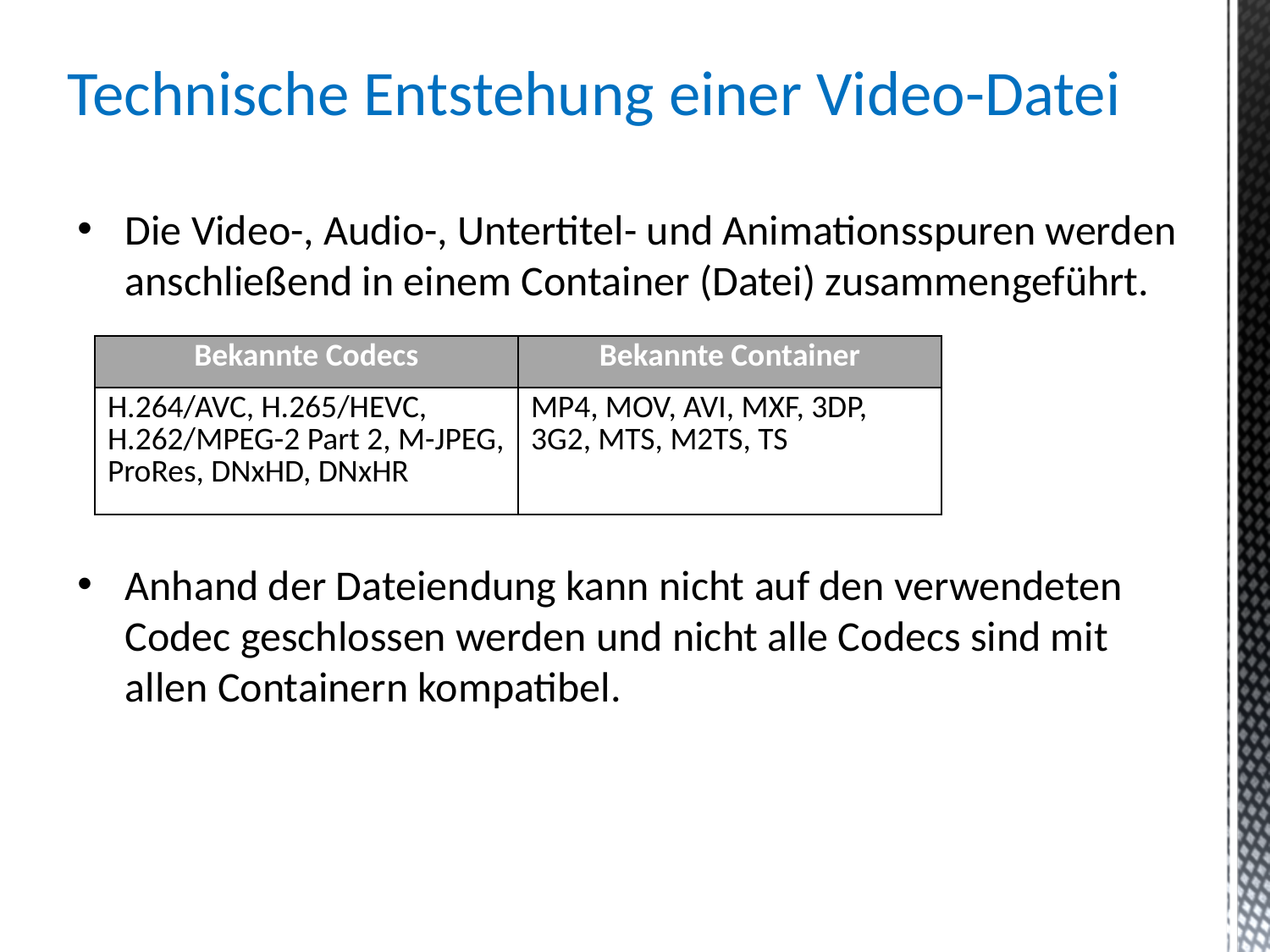

Technische Entstehung einer Video-Datei
Die Video-, Audio-, Untertitel- und Animationsspuren werden anschließend in einem Container (Datei) zusammengeführt.

Anhand der Dateiendung kann nicht auf den verwendeten Codec geschlossen werden und nicht alle Codecs sind mit allen Containern kompatibel.

| Bekannte Codecs | Bekannte Container |
| --- | --- |
| H.264/AVC, H.265/HEVC, H.262/MPEG-2 Part 2, M-JPEG, ProRes, DNxHD, DNxHR | MP4, MOV, AVI, MXF, 3DP, 3G2, MTS, M2TS, TS |